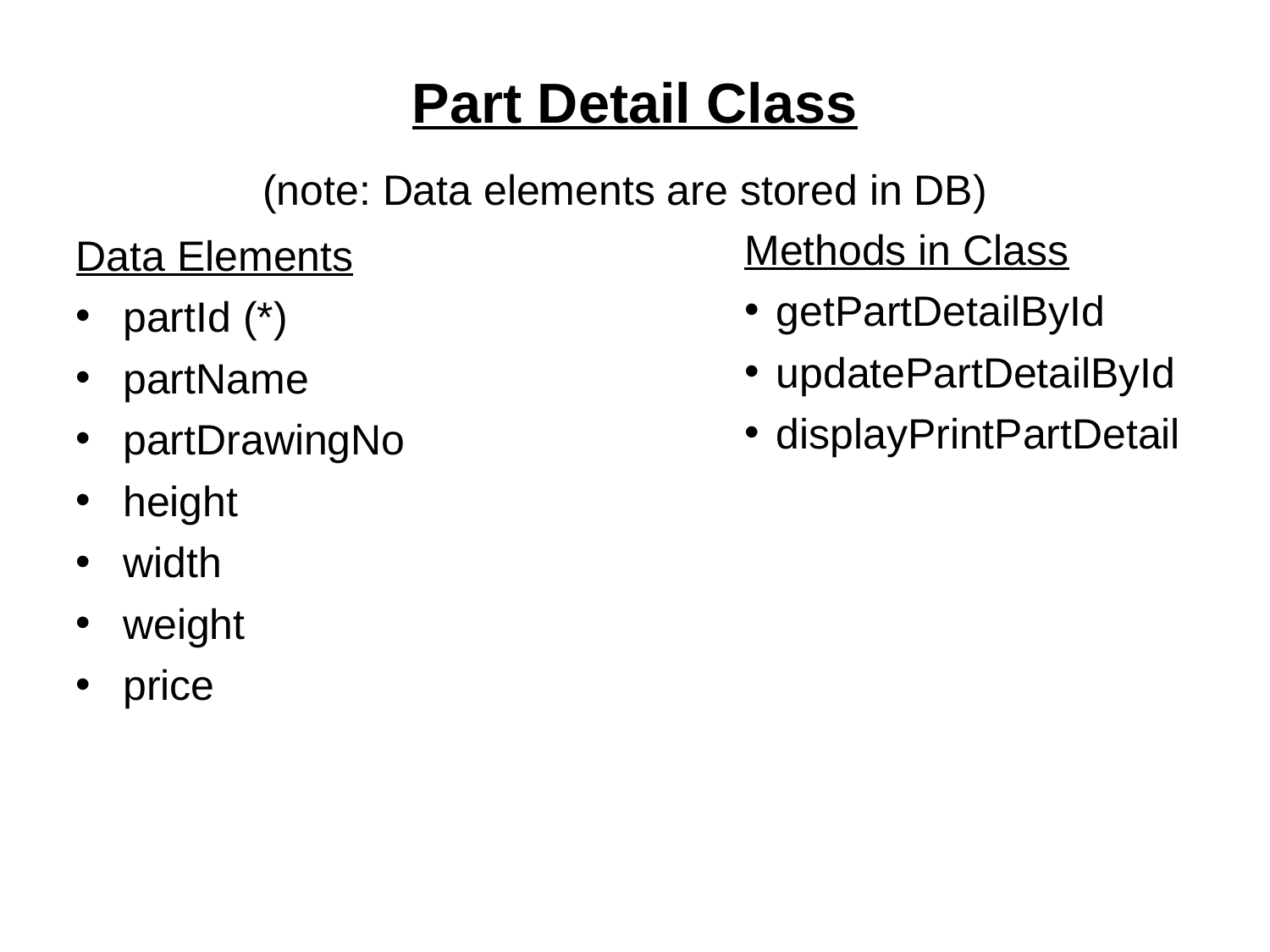

Part Detail Class
(note: Data elements are stored in DB)
Methods in Class
getPartDetailById
updatePartDetailById
displayPrintPartDetail
Data Elements
partId (*)
partName
partDrawingNo
height
width
weight
price